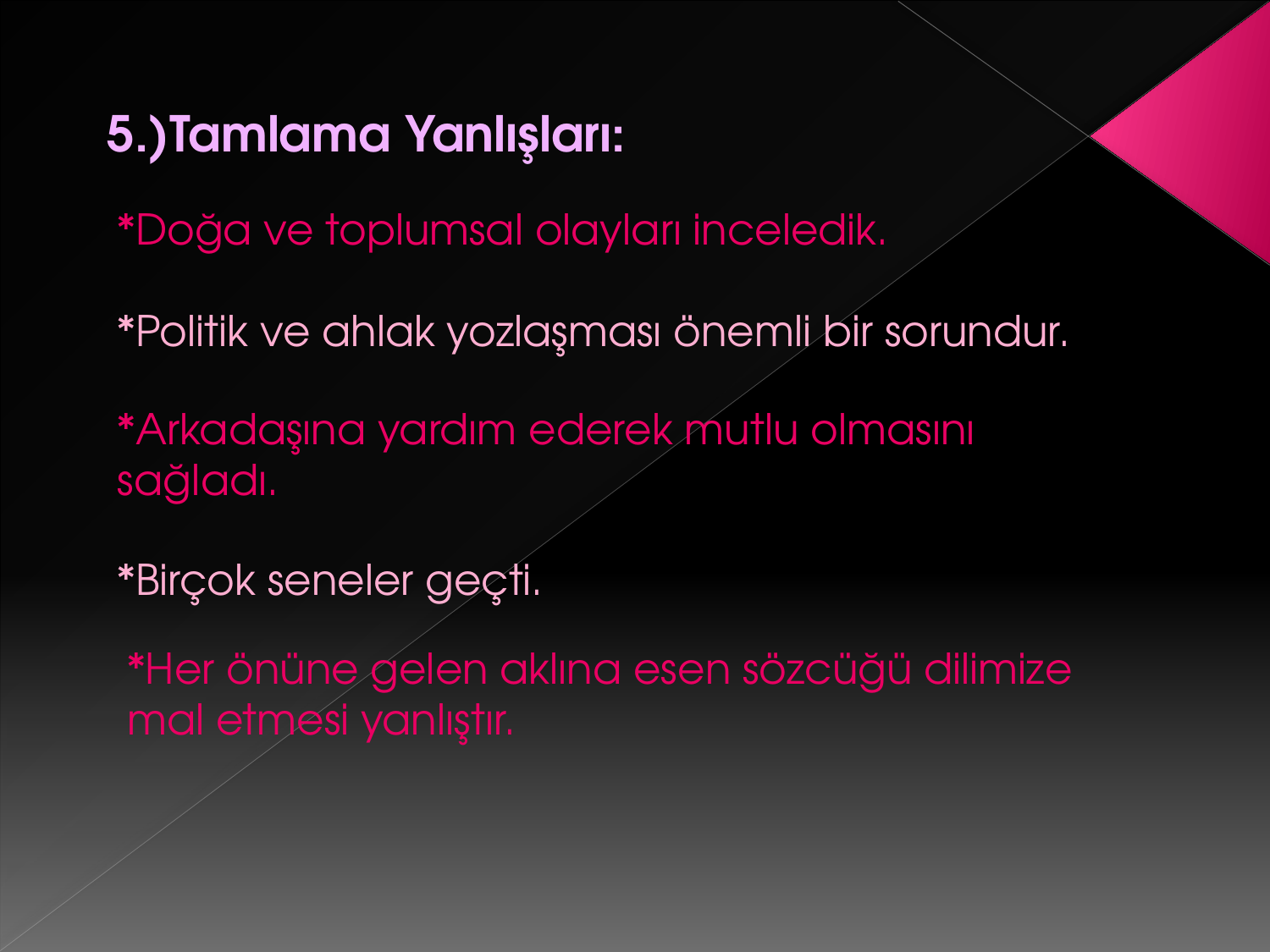

5.)Tamlama Yanlışları:
*Doğa ve toplumsal olayları inceledik.

*Politik ve ahlak yozlaşması önemli bir sorundur.
*Arkadaşına yardım ederek mutlu olmasını sağladı.

*Birçok seneler geçti.
*Her önüne gelen aklına esen sözcüğü dilimize mal etmesi yanlıştır.